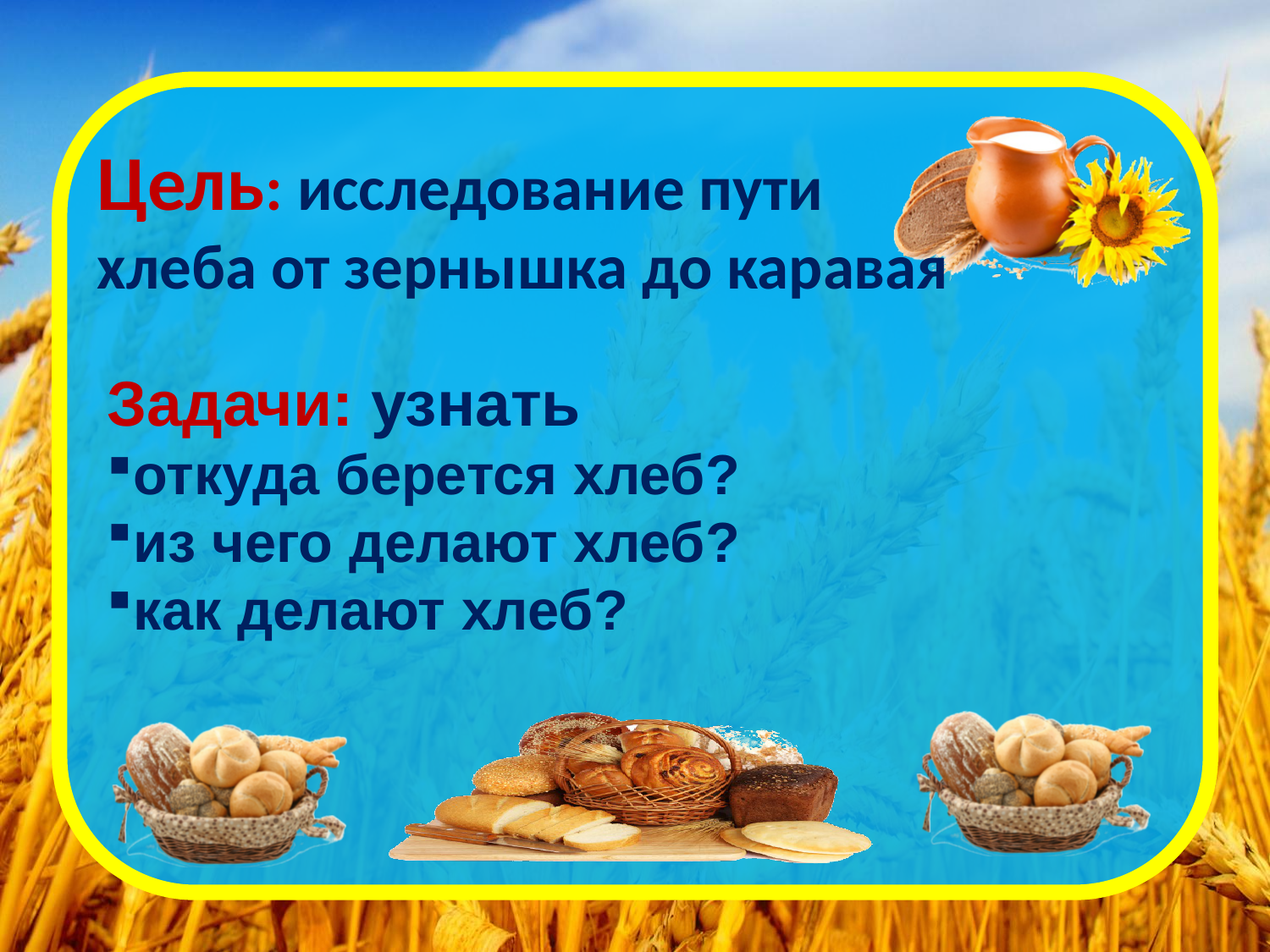

# Цель: исследование пути хлеба от зернышка до каравая
Задачи: узнать
откуда берется хлеб?
из чего делают хлеб?
как делают хлеб?